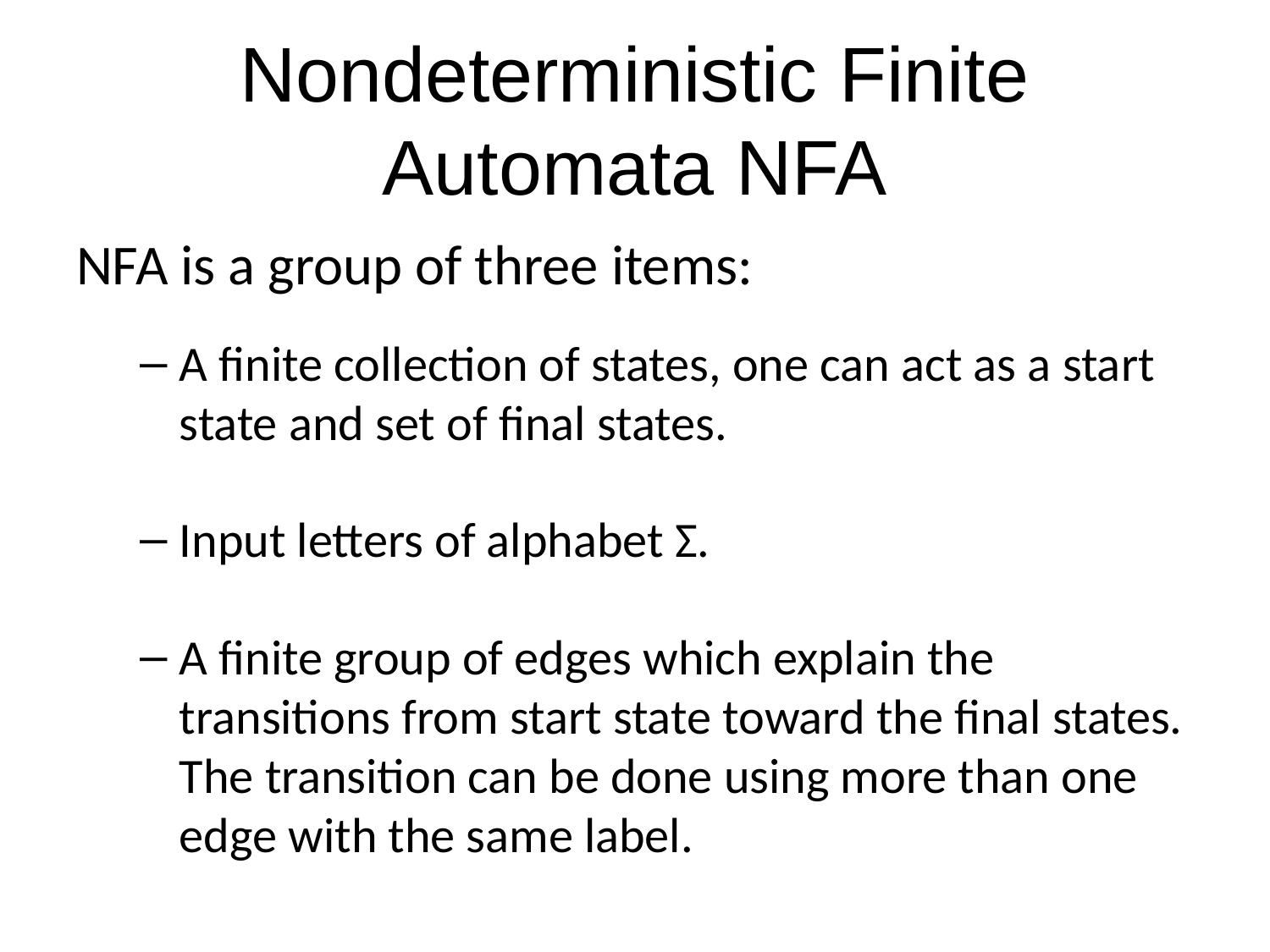

# Nondeterministic Finite Automata NFA
NFA is a group of three items:

A finite collection of states, one can act as a start state and set of final states.

Input letters of alphabet Σ.

A finite group of edges which explain the transitions from start state toward the final states. The transition can be done using more than one edge with the same label.